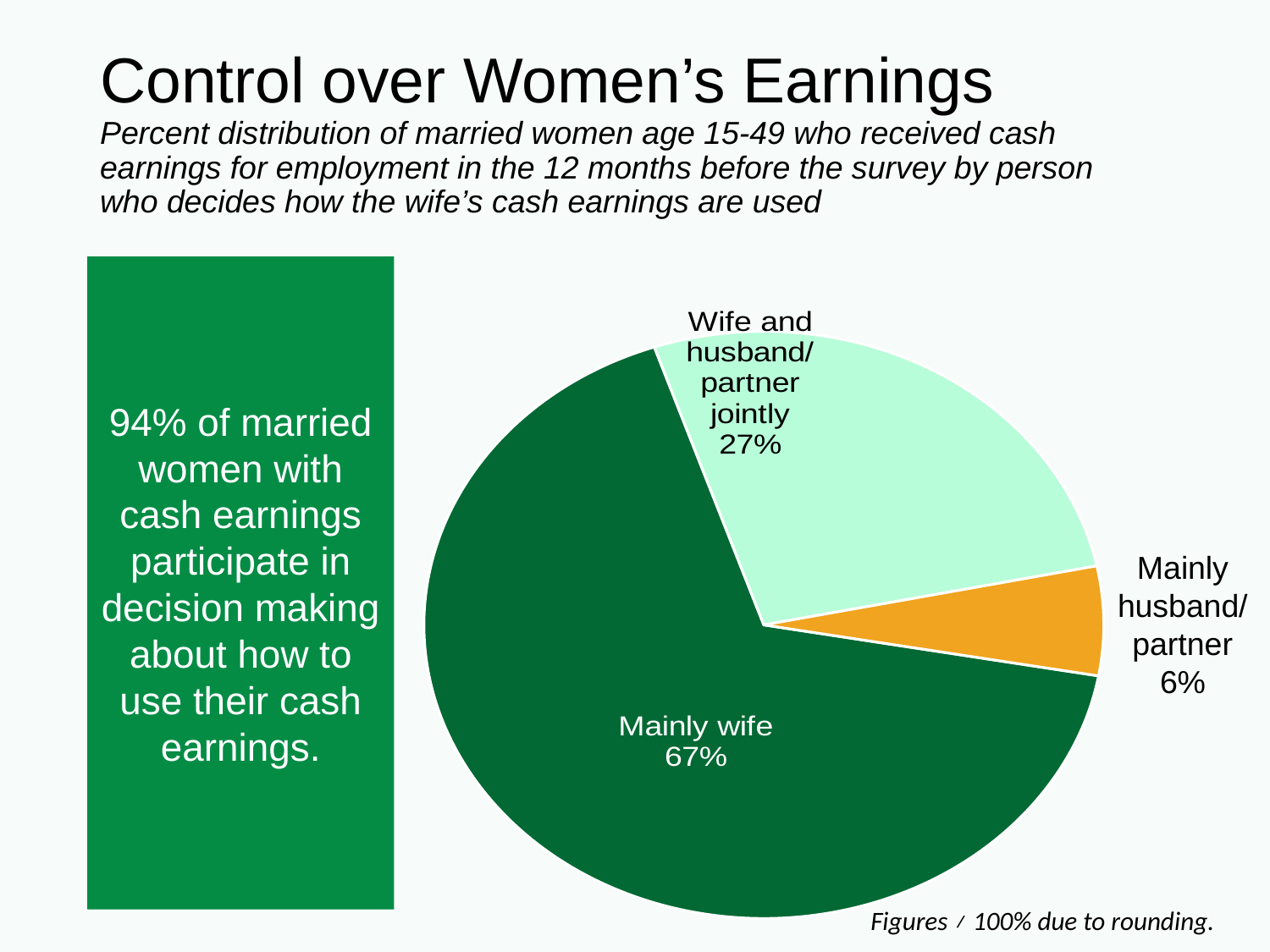

# Control over Women’s Earnings
Percent distribution of married women age 15-49 who received cash earnings for employment in the 12 months before the survey by person who decides how the wife’s cash earnings are used

### Chart

| Category | Sales |
|---|---|
| Mainly wife | 67.0 |
| Wife and husband/ partner jointly | 27.0 |
| Mainly husband/partner | 6.0 |
94% of married women with cash earnings participate in decision making about how to use their cash earnings.
Mainly husband/partner
6%
Figures ≠ 100% due to rounding.